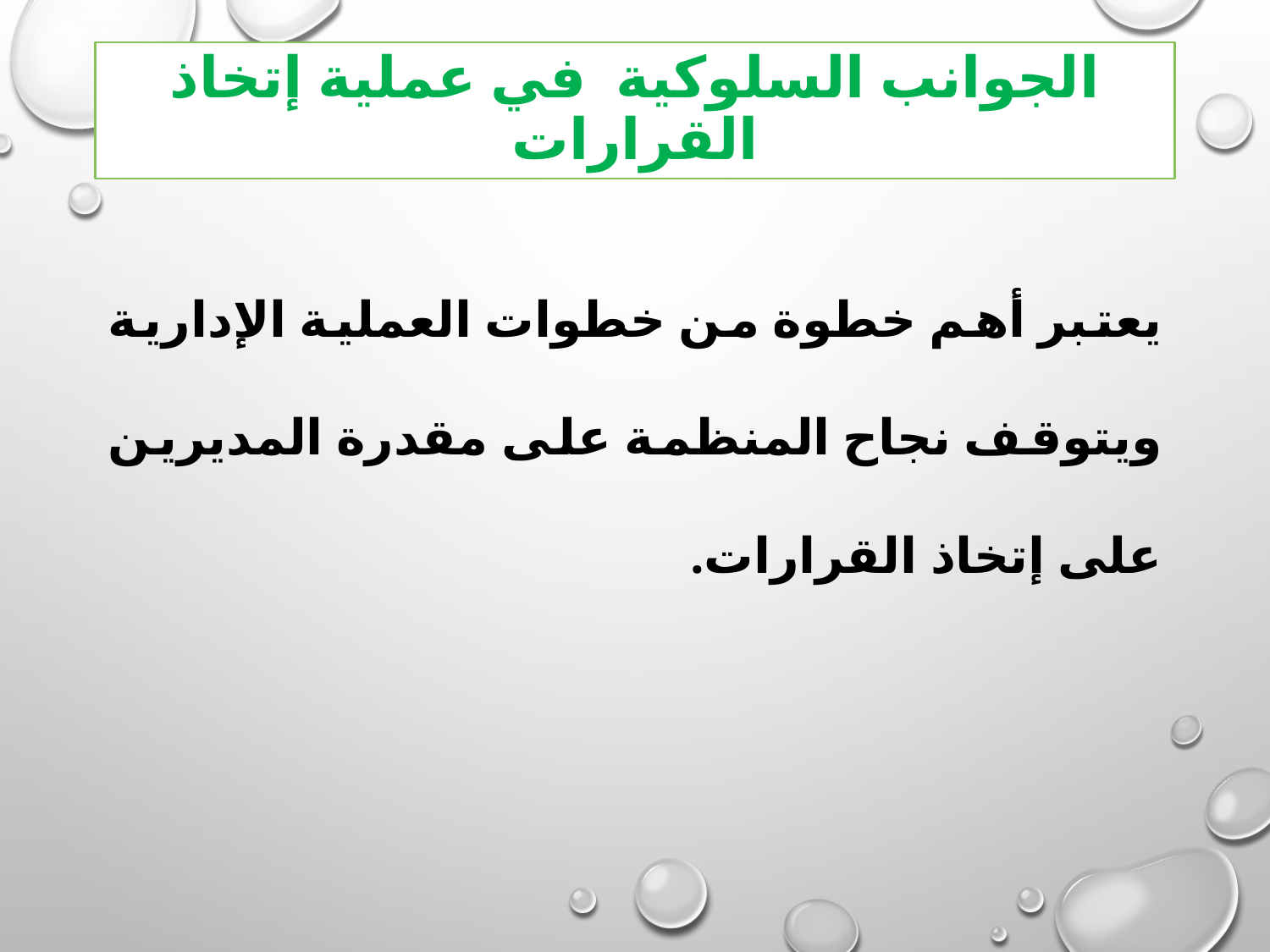

# الجوانب السلوكية  في عملية إتخاذ القرارات
يعتبر أهم خطوة من خطوات العملية الإدارية ويتوقف نجاح المنظمة على مقدرة المديرين على إتخاذ القرارات.